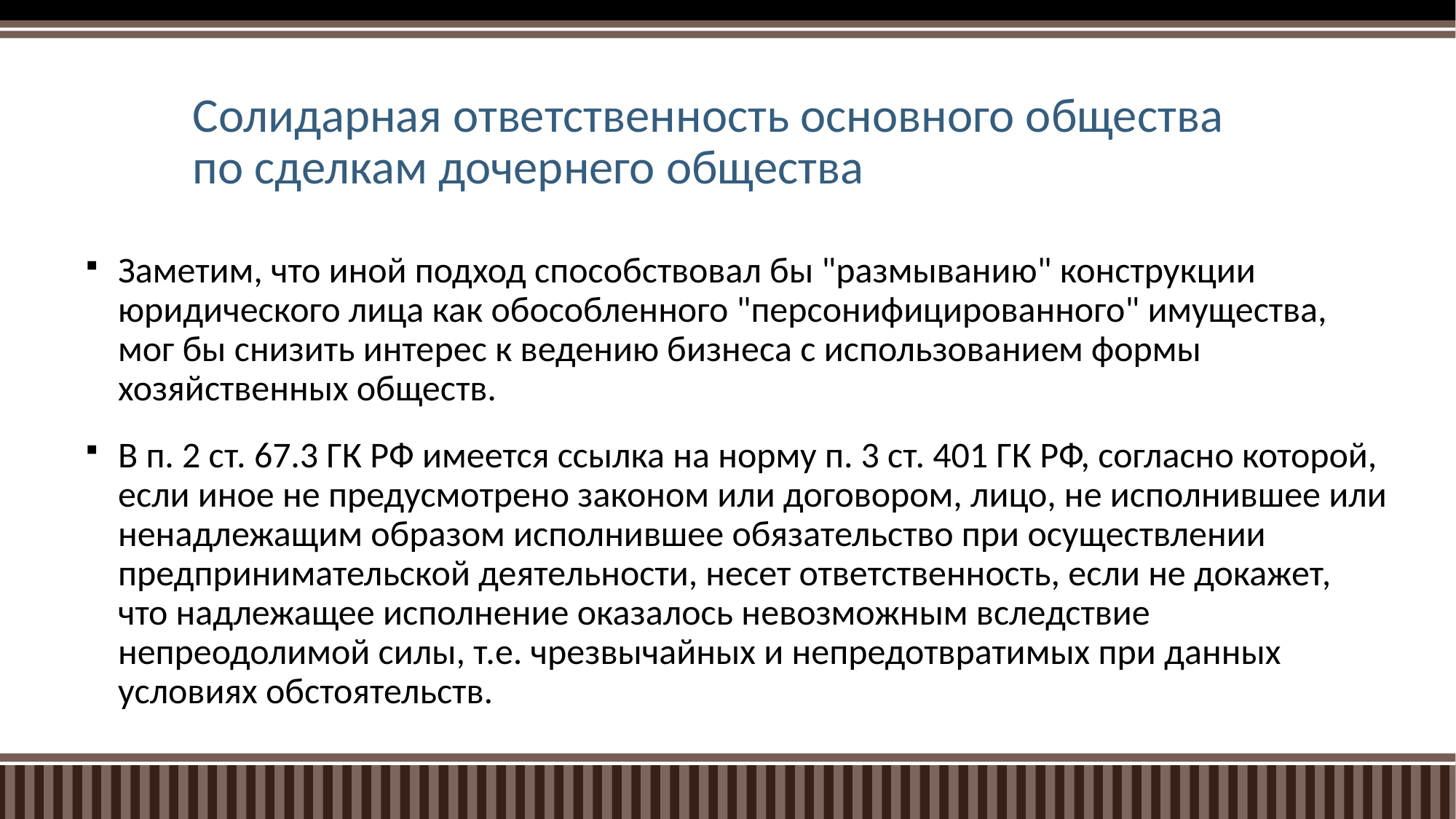

# Солидарная ответственность основного общества по сделкам дочернего общества
Заметим, что иной подход способствовал бы "размыванию" конструкции юридического лица как обособленного "персонифицированного" имущества, мог бы снизить интерес к ведению бизнеса с использованием формы хозяйственных обществ.
В п. 2 ст. 67.3 ГК РФ имеется ссылка на норму п. 3 ст. 401 ГК РФ, согласно которой, если иное не предусмотрено законом или договором, лицо, не исполнившее или ненадлежащим образом исполнившее обязательство при осуществлении предпринимательской деятельности, несет ответственность, если не докажет, что надлежащее исполнение оказалось невозможным вследствие непреодолимой силы, т.е. чрезвычайных и непредотвратимых при данных условиях обстоятельств.